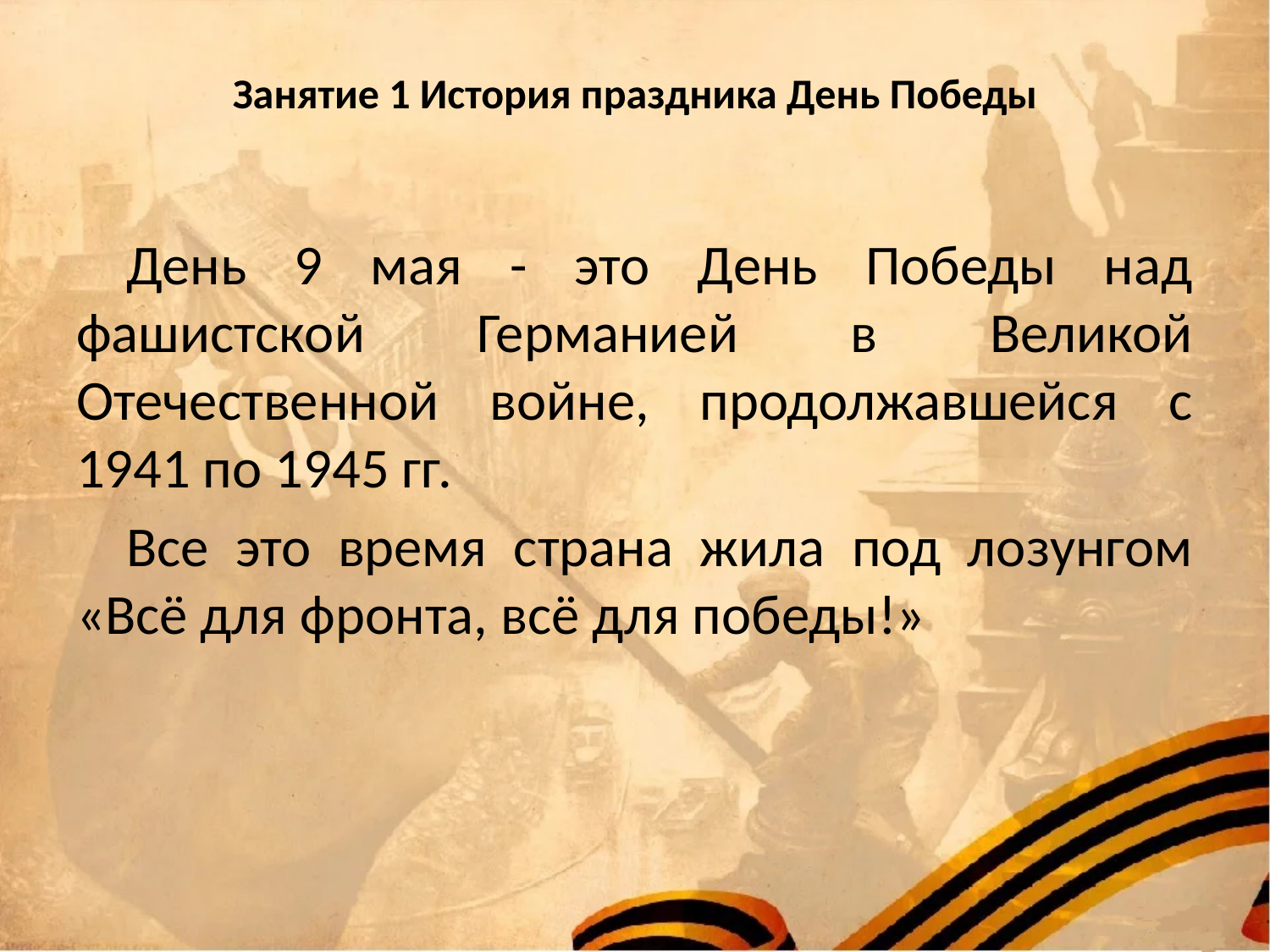

# Занятие 1 История праздника День Победы
День 9 мая - это День Победы над фашистской Германией в Великой Отечественной войне, продолжавшейся с 1941 по 1945 гг.
Все это время страна жила под лозунгом «Всё для фронта, всё для победы!»